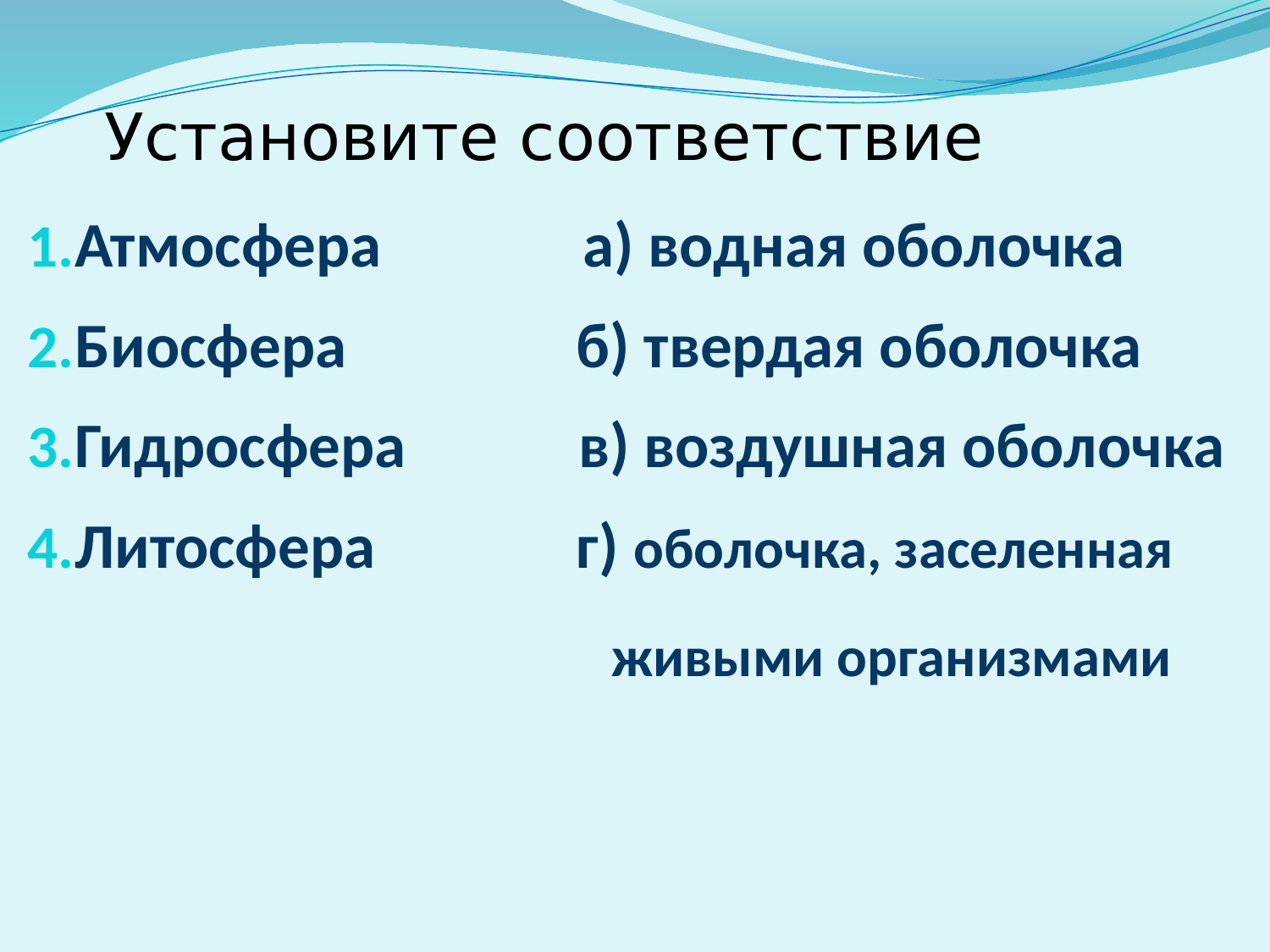

# Установите соответствие
Атмосфера              а) водная оболочка
Биосфера                б) твердая оболочка
Гидросфера            в) воздушная оболочка
Литосфера              г) оболочка, заселенная
                                              живыми организмами